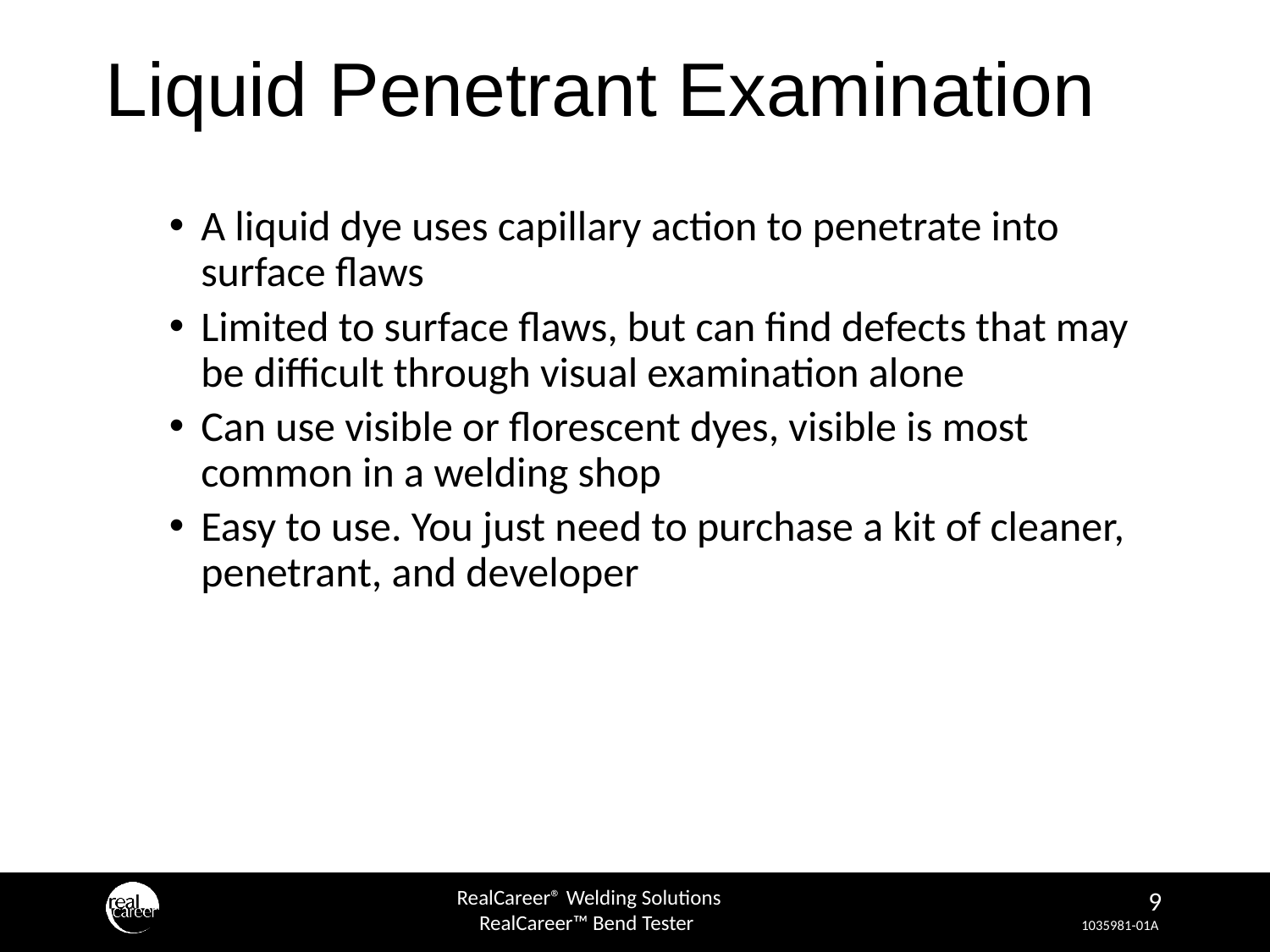

# Liquid Penetrant Examination
A liquid dye uses capillary action to penetrate into surface flaws
Limited to surface flaws, but can find defects that may be difficult through visual examination alone
Can use visible or florescent dyes, visible is most common in a welding shop
Easy to use. You just need to purchase a kit of cleaner, penetrant, and developer